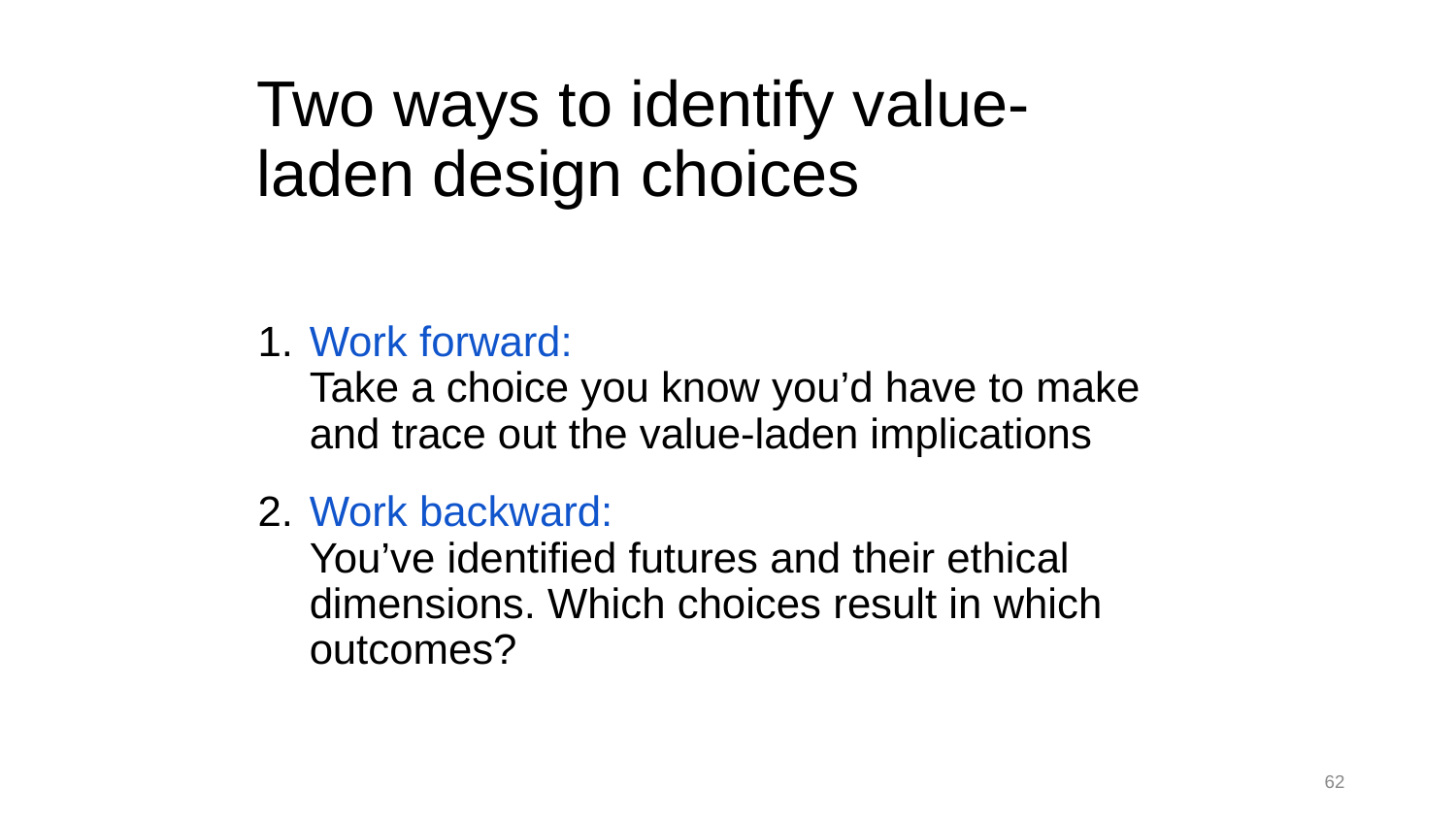

# Two ways to identify value-laden design choices
Work forward:
Take a choice you know you’d have to make and trace out the value-laden implications
Work backward:
You’ve identified futures and their ethical dimensions. Which choices result in which outcomes?

62